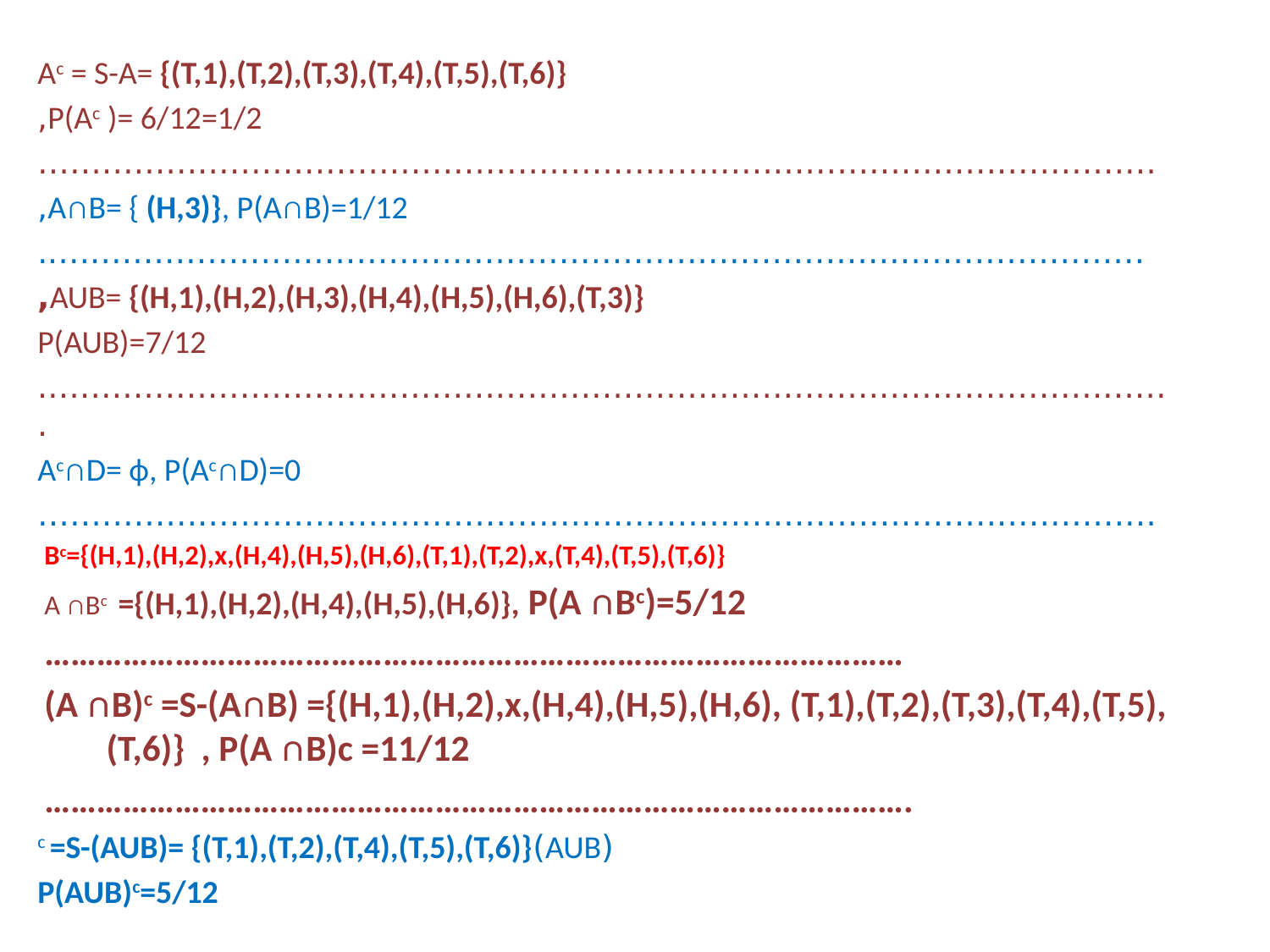

Ac = S-A= {(T,1),(T,2),(T,3),(T,4),(T,5),(T,6)}
P(Ac )= 6/12=1/2,
……………………………………………………………………………………………
A∩B= { (H,3)}, P(A∩B)=1/12,
…………………………………………………………………………………………..
AUB= {(H,1),(H,2),(H,3),(H,4),(H,5),(H,6),(T,3)},
P(AUB)=7/12
……………………………………………………………………………………………..
Ac∩D= ф, P(Ac∩D)=0
……………………………………………………………………………………………
Bc={(H,1),(H,2),x,(H,4),(H,5),(H,6),(T,1),(T,2),x,(T,4),(T,5),(T,6)}
A ∩Bc  ={(H,1),(H,2),(H,4),(H,5),(H,6)}, P(A ∩Bc)=5/12
………………………………………………………………………………………
(A ∩B)c =S-(A∩B) ={(H,1),(H,2),x,(H,4),(H,5),(H,6), (T,1),(T,2),(T,3),(T,4),(T,5),(T,6)}  , P(A ∩B)c =11/12
……………………………………………………………………………………….
(AUB)c =S-(AUB)= {(T,1),(T,2),(T,4),(T,5),(T,6)}
P(AUB)c=5/12